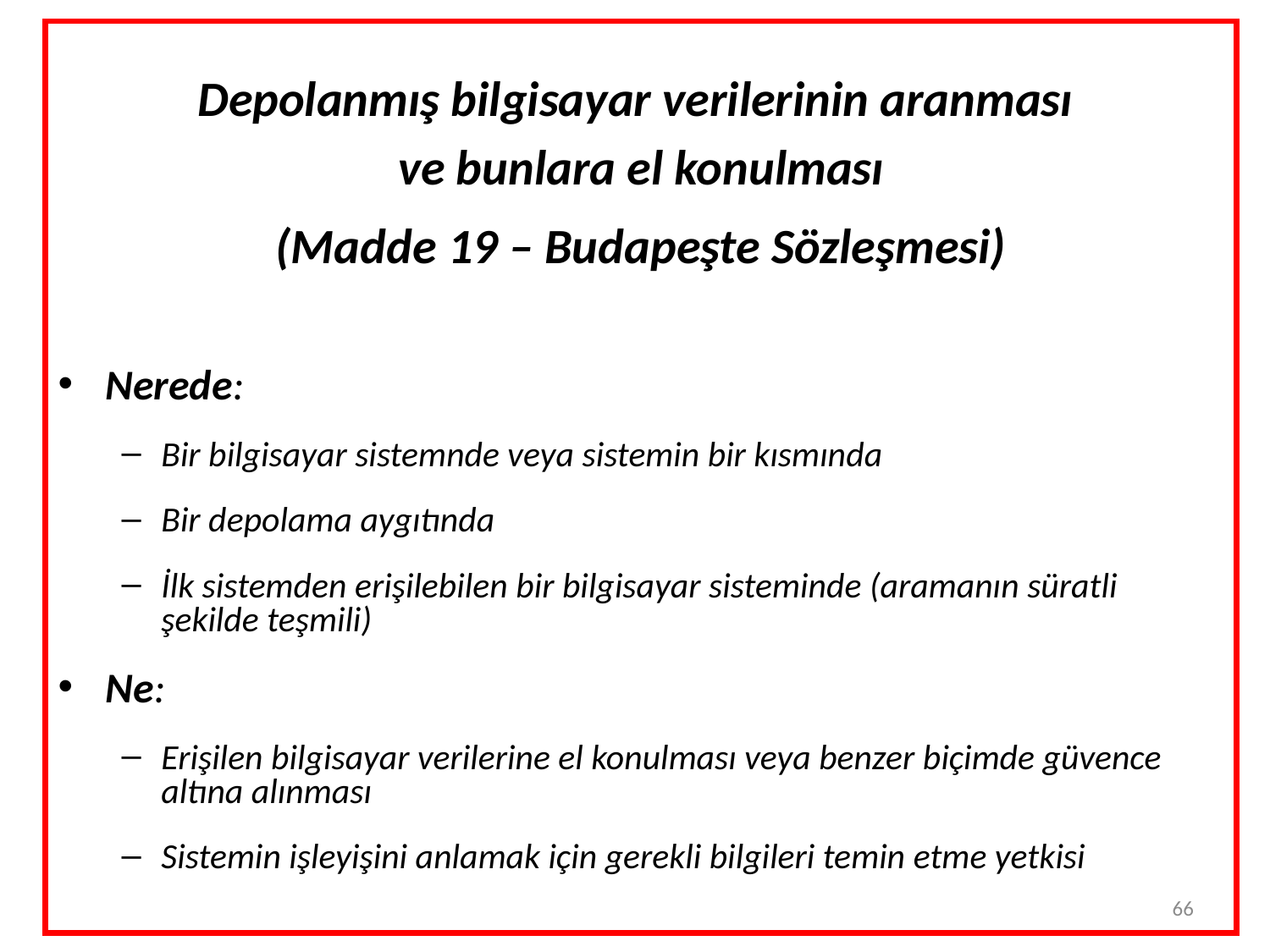

Depolanmış bilgisayar verilerinin aranması
ve bunlara el konulması
(Madde 19 – Budapeşte Sözleşmesi)

Nerede:
Bir bilgisayar sistemnde veya sistemin bir kısmında
Bir depolama aygıtında
İlk sistemden erişilebilen bir bilgisayar sisteminde (aramanın süratli şekilde teşmili)
Ne:
Erişilen bilgisayar verilerine el konulması veya benzer biçimde güvence altına alınması
Sistemin işleyişini anlamak için gerekli bilgileri temin etme yetkisi
66